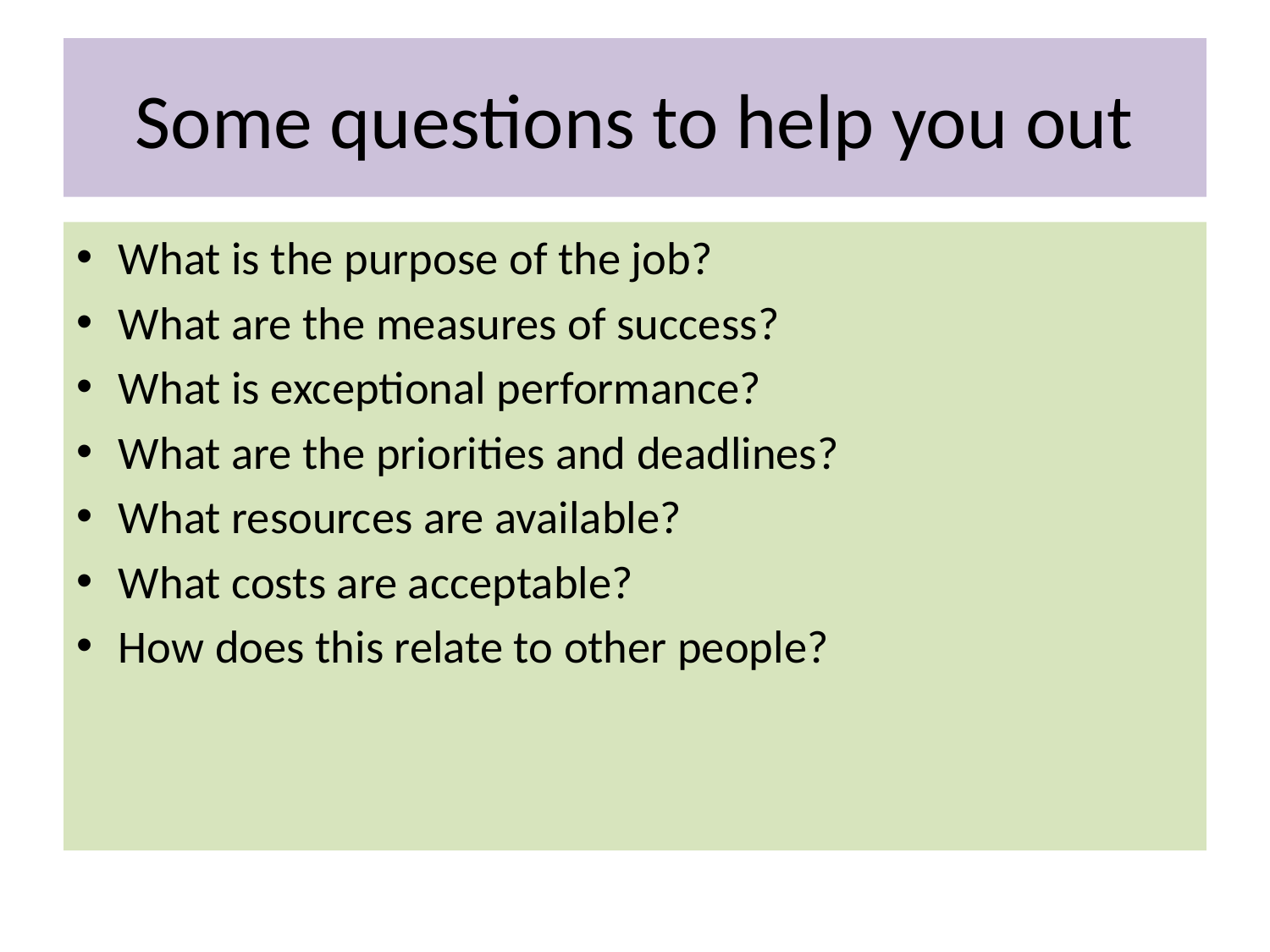

# Some questions to help you out
What is the purpose of the job?
What are the measures of success?
What is exceptional performance?
What are the priorities and deadlines?
What resources are available?
What costs are acceptable?
How does this relate to other people?